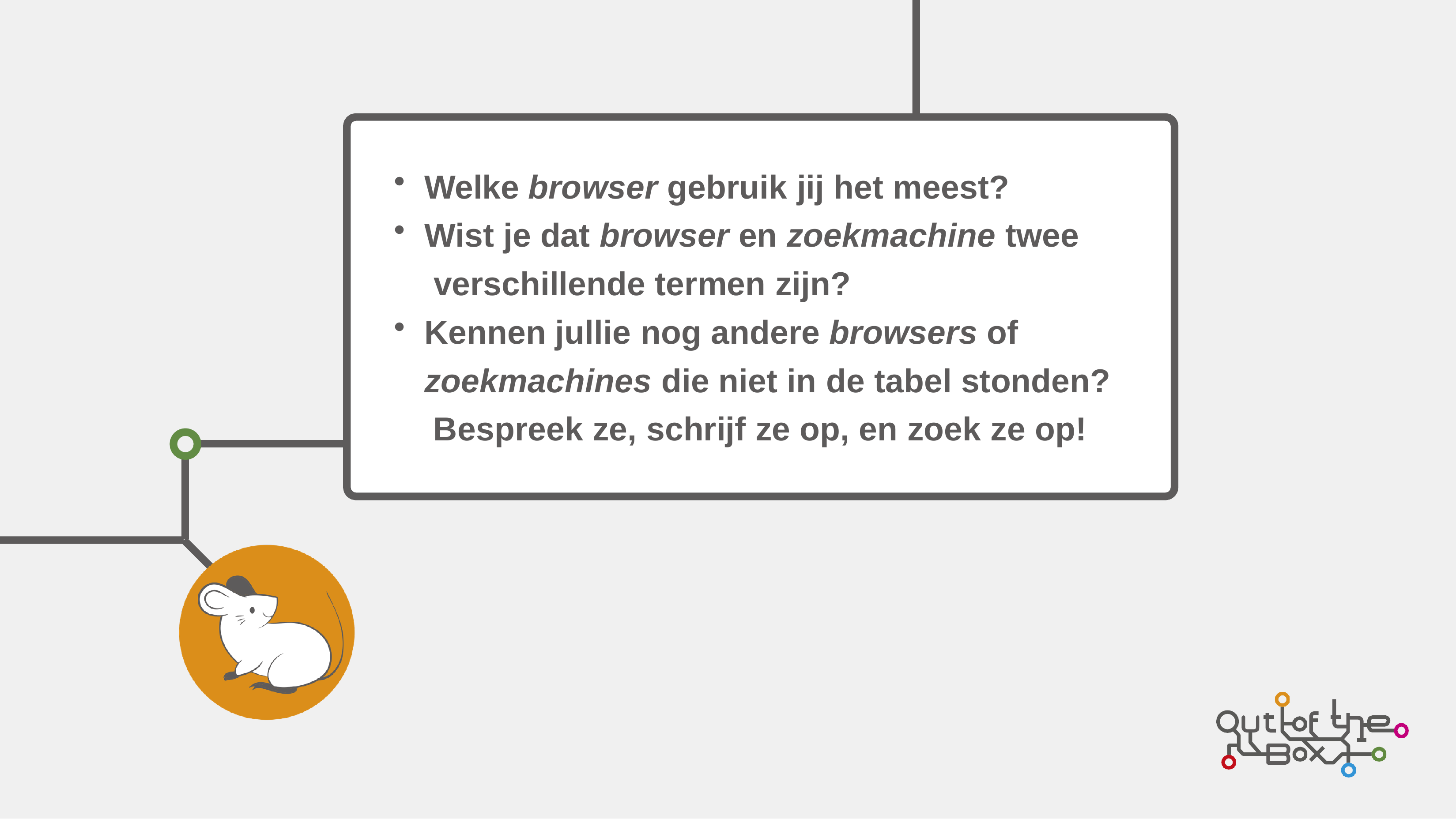

Welke browser gebruik jij het meest?
Wist je dat browser en zoekmachine twee  verschillende termen zijn?
Kennen jullie nog andere browsers of  zoekmachines die niet in de tabel stonden?  Bespreek ze, schrijf ze op, en zoek ze op!